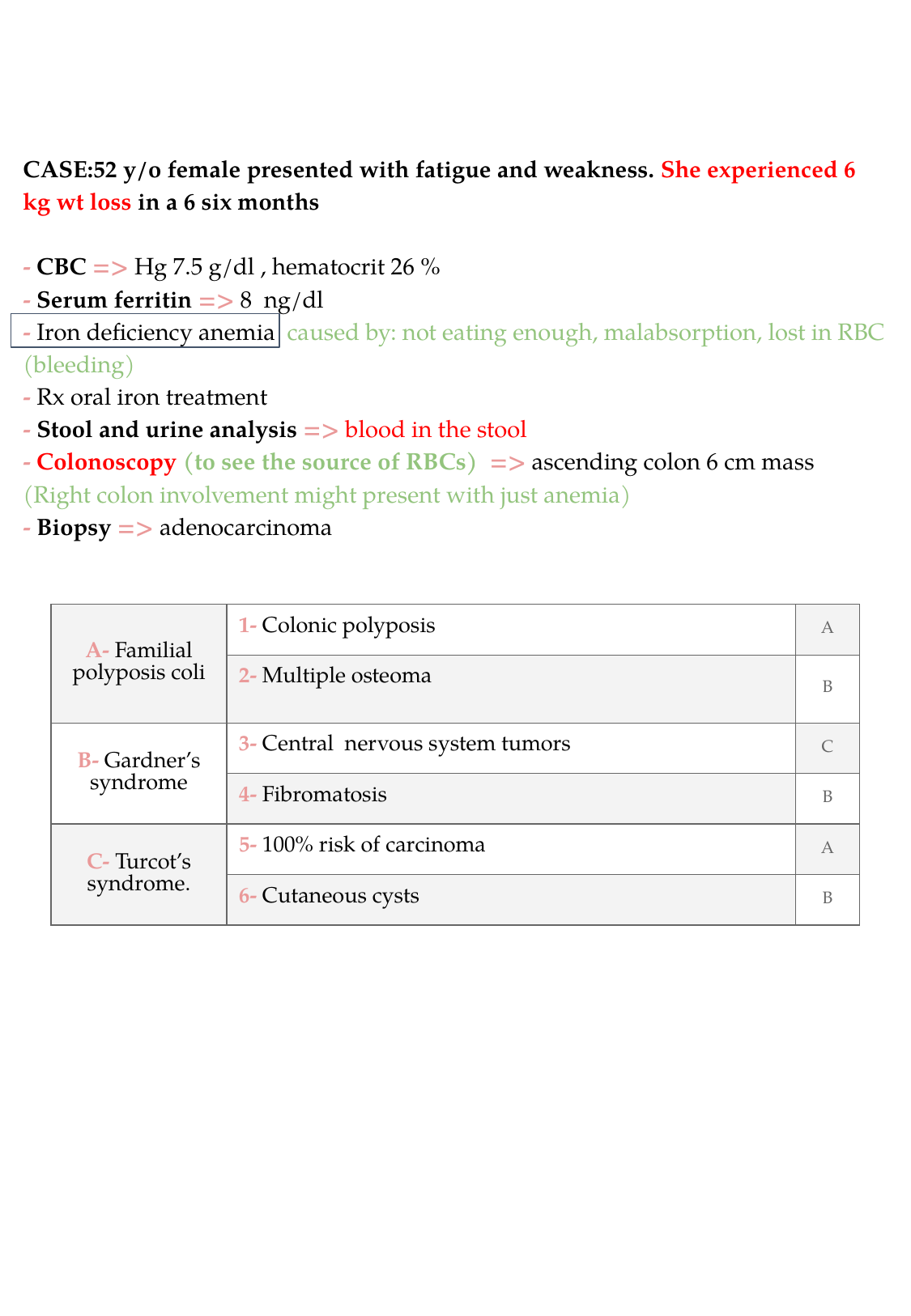

CASE:52 y/o female presented with fatigue and weakness. She experienced 6 kg wt loss in a 6 six months
- CBC => Hg 7.5 g/dl , hematocrit 26 %
- Serum ferritin => 8  ng/dl
- Iron deficiency anemia  caused by: not eating enough, malabsorption, lost in RBC (bleeding)
- Rx oral iron treatment
- Stool and urine analysis => blood in the stool
- Colonoscopy (to see the source of RBCs)  => ascending colon 6 cm mass (Right colon involvement might present with just anemia)
- Biopsy => adenocarcinoma

| A- Familial polyposis coli | 1- Colonic polyposis | A |
| --- | --- | --- |
|  | 2- Multiple osteoma | B |
| B- Gardner’s syndrome | 3- Central nervous system tumors | C |
|  | 4- Fibromatosis | B |
| C- Turcot’s syndrome. | 5- 100% risk of carcinoma | A |
|  | 6- Cutaneous cysts | B |